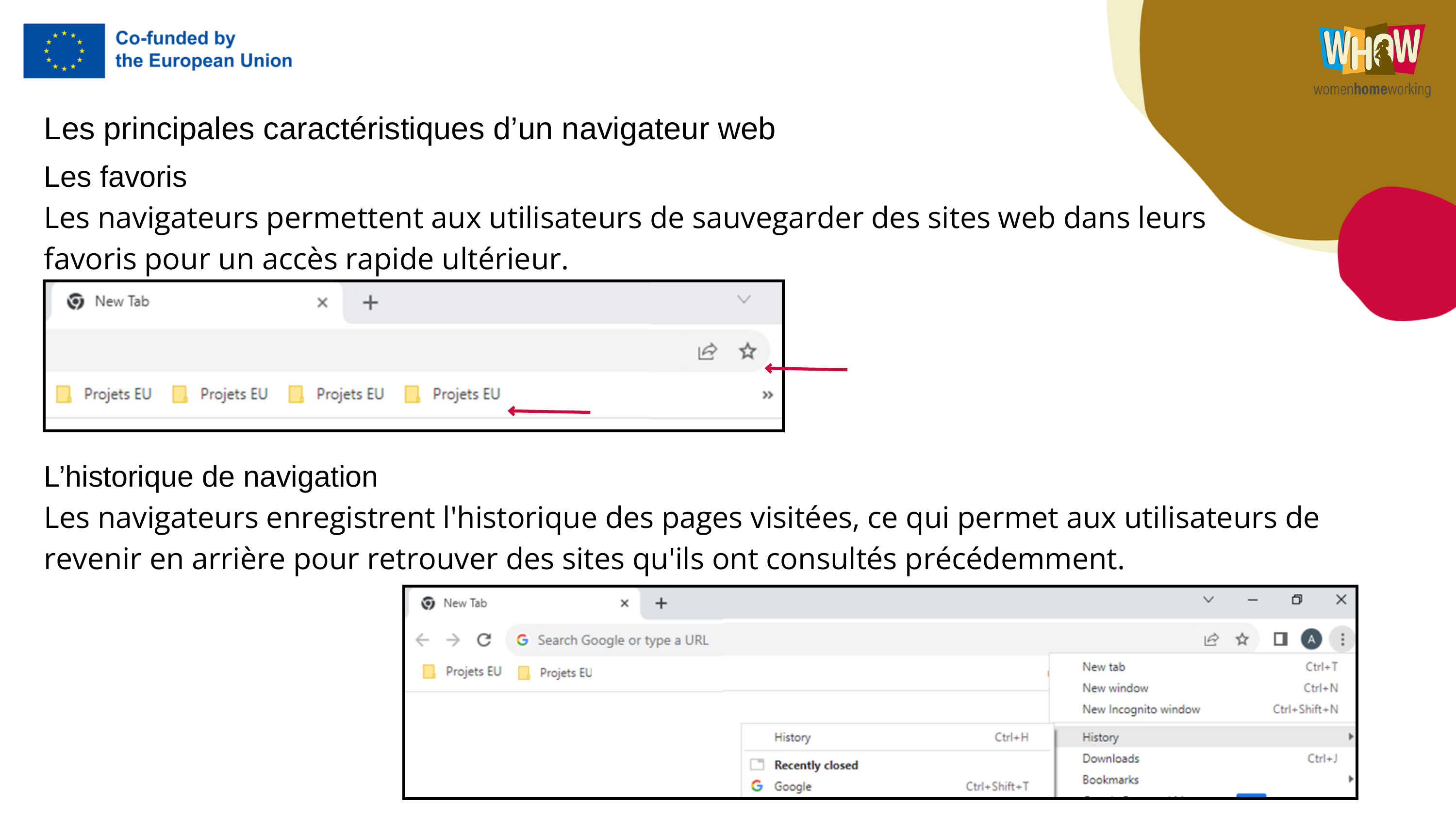

Les principales caractéristiques d’un navigateur web
Les favoris
Les navigateurs permettent aux utilisateurs de sauvegarder des sites web dans leurs favoris pour un accès rapide ultérieur.

L’historique de navigation
Les navigateurs enregistrent l'historique des pages visitées, ce qui permet aux utilisateurs de revenir en arrière pour retrouver des sites qu'ils ont consultés précédemment.